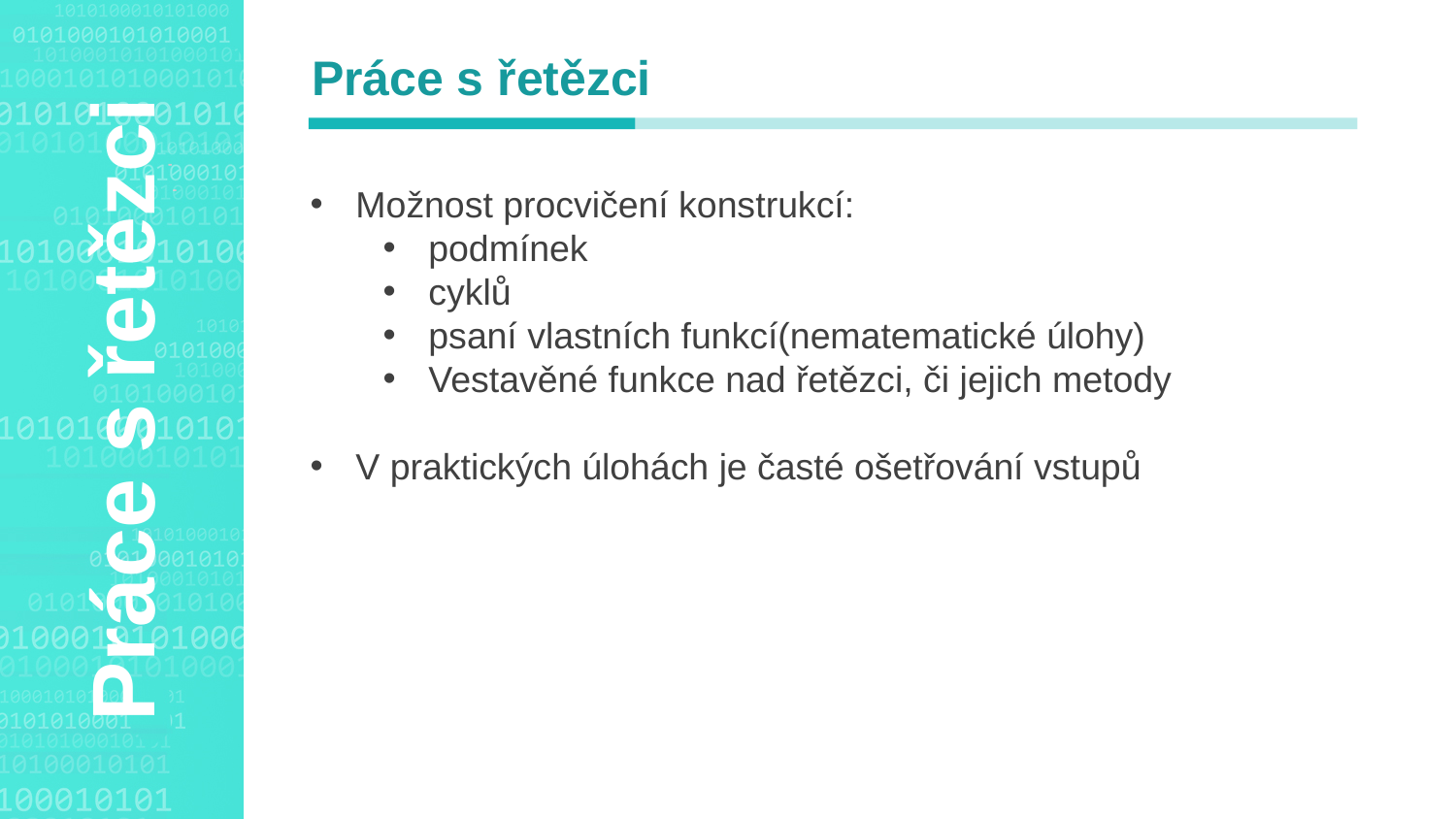

Práce s řetězci

Možnost procvičení konstrukcí:
podmínek
cyklů
psaní vlastních funkcí(nematematické úlohy)
Vestavěné funkce nad řetězci, či jejich metody

V praktických úlohách je časté ošetřování vstupů

Agenda Style

Práce s řetězci